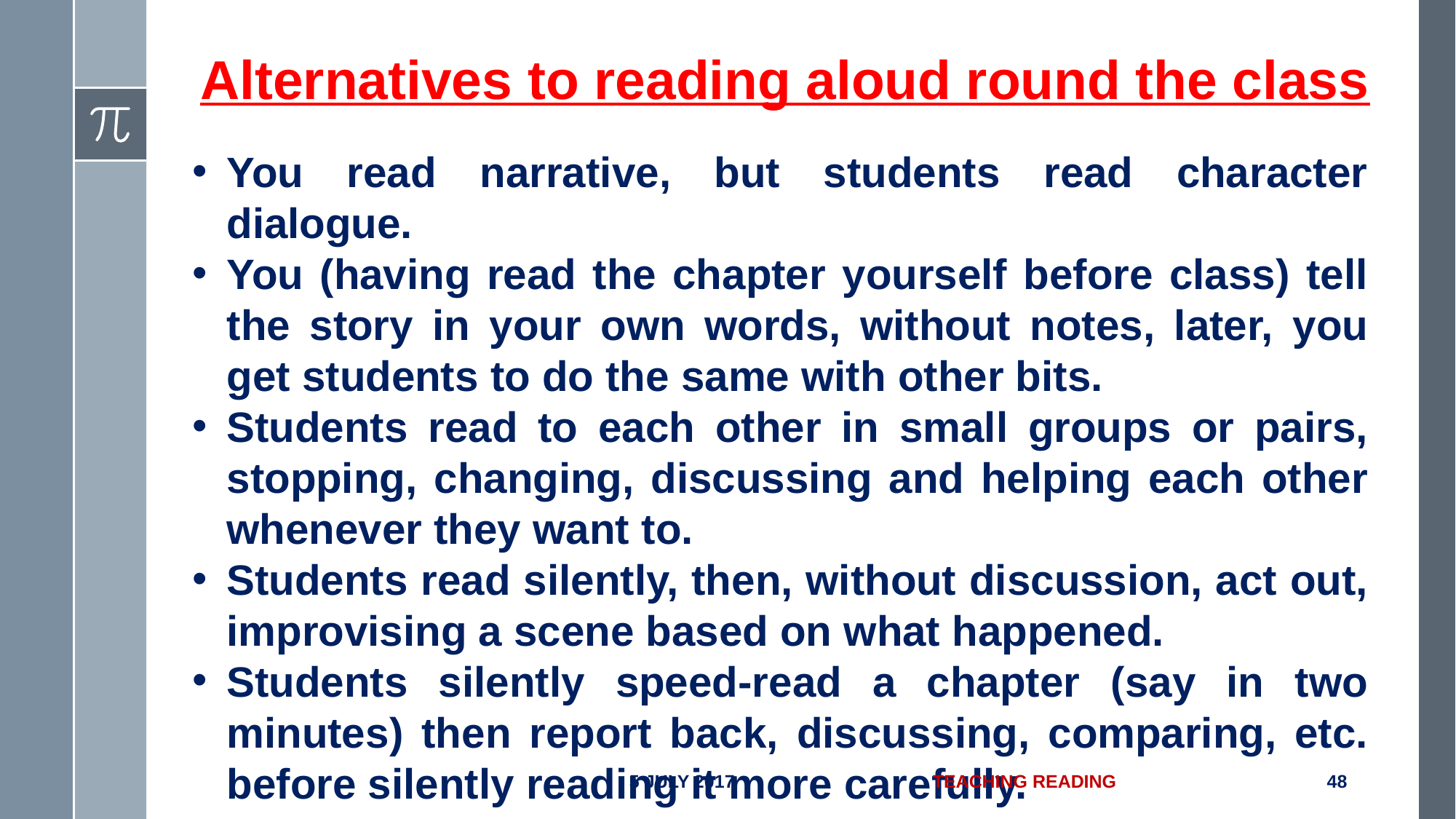

# Alternatives to reading aloud round the class
You read narrative, but students read character dialogue.
You (having read the chapter yourself before class) tell the story in your own words, without notes, later, you get students to do the same with other bits.
Students read to each other in small groups or pairs, stopping, changing, discussing and helping each other whenever they want to.
Students read silently, then, without discussion, act out, improvising a scene based on what happened.
Students silently speed-read a chapter (say in two minutes) then report back, discussing, comparing, etc. before silently reading it more carefully.
5 July 2017
Teaching Reading
48